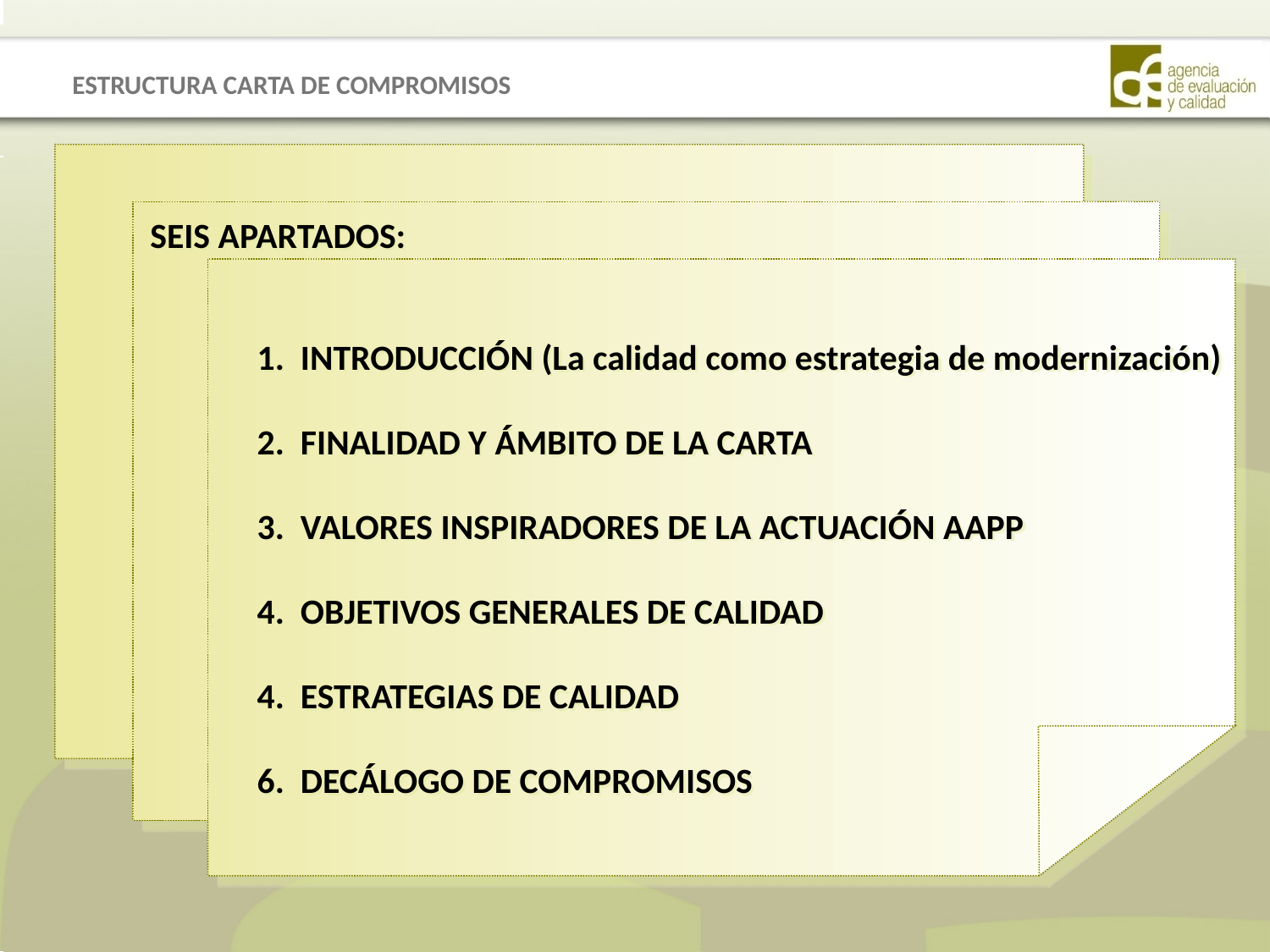

ESTRUCTURA CARTA DE COMPROMISOS
SEIS APARTADOS:

1.  INTRODUCCIÓN (La calidad como estrategia de modernización)

2.  FINALIDAD Y ÁMBITO DE LA CARTA

3.  VALORES INSPIRADORES DE LA ACTUACIÓN AAPP

4.  OBJETIVOS GENERALES DE CALIDAD

4.  ESTRATEGIAS DE CALIDAD

6.  DECÁLOGO DE COMPROMISOS